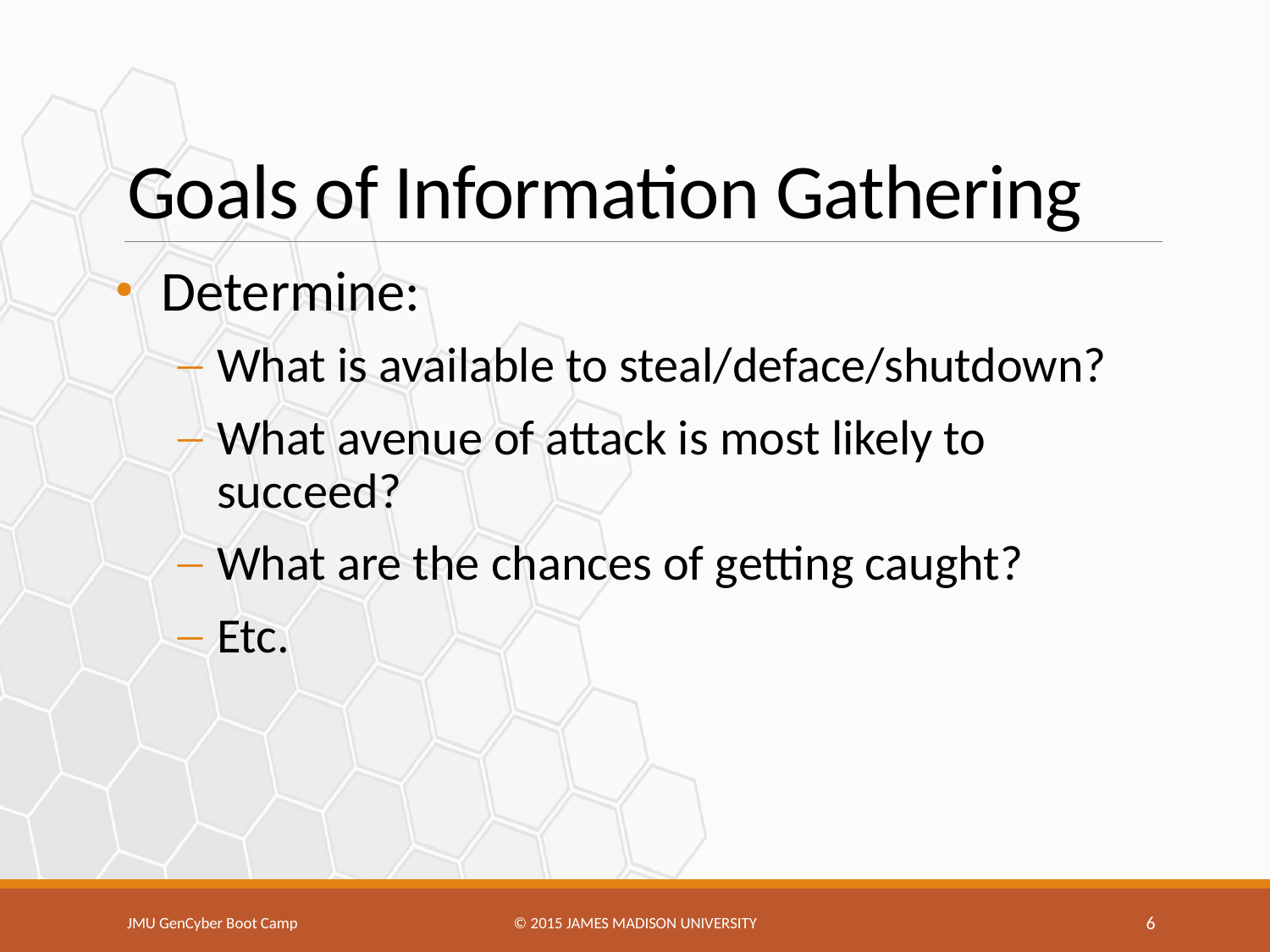

# Goals of Information Gathering
Determine:
What is available to steal/deface/shutdown?
What avenue of attack is most likely to succeed?
What are the chances of getting caught?
Etc.
JMU GenCyber Boot Camp
© 2015 James Madison university
6